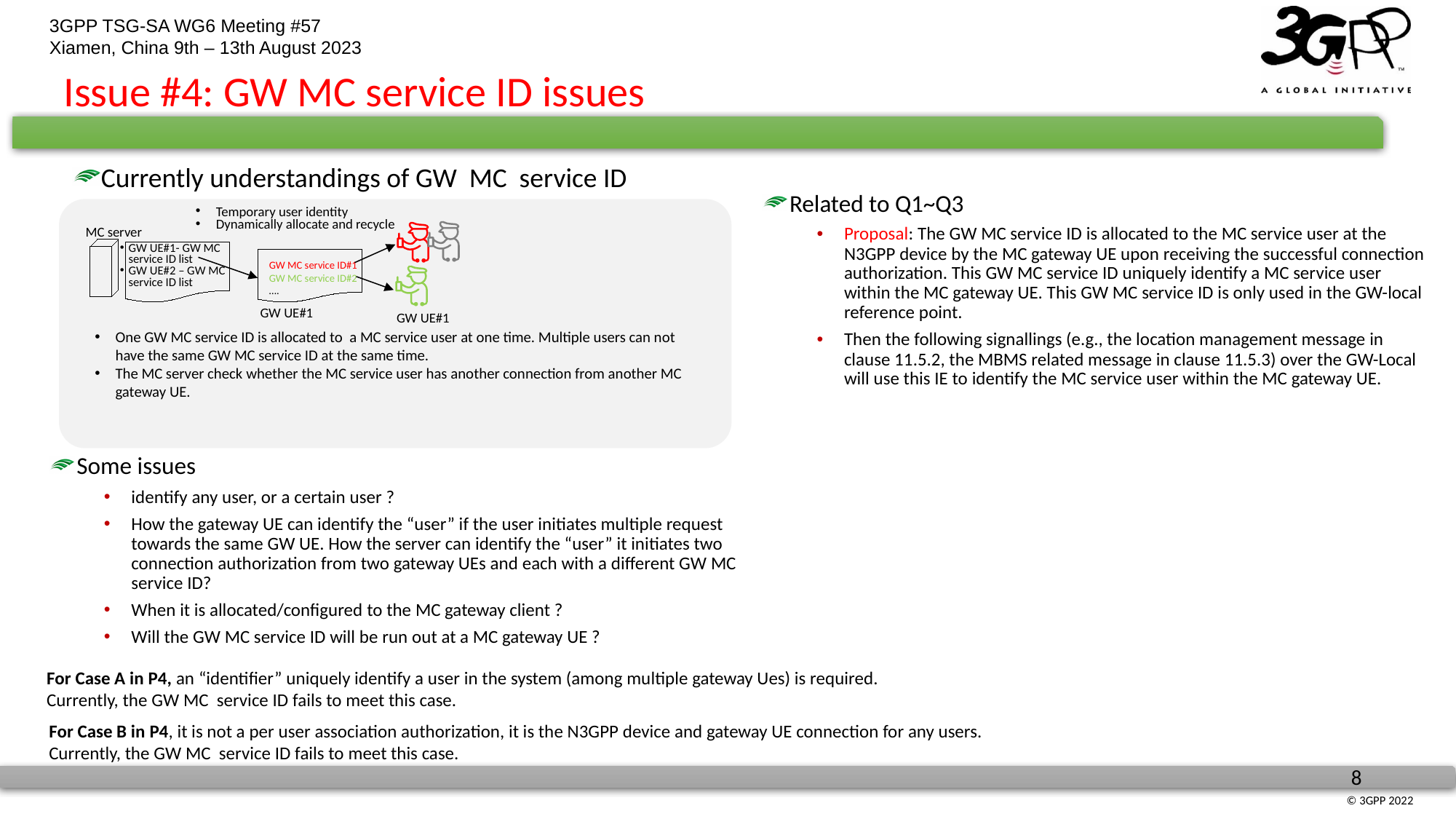

# Issue #4: GW MC service ID issues
Currently understandings of GW  MC  service ID
Related to Q1~Q3
Proposal: The GW MC service ID is allocated to the MC service user at the N3GPP device by the MC gateway UE upon receiving the successful connection authorization. This GW MC service ID uniquely identify a MC service user within the MC gateway UE. This GW MC service ID is only used in the GW-local reference point.
Then the following signallings (e.g., the location management message in clause 11.5.2, the MBMS related message in clause 11.5.3) over the GW-Local will use this IE to identify the MC service user within the MC gateway UE.

Temporary user identity
Dynamically allocate and recycle

MC server

GW UE#1- GW MC service ID list
GW UE#2 – GW MC service ID list

GW MC service ID#1
GW MC service ID#2
….

GW UE#1
GW UE#1
One GW MC service ID is allocated to  a MC service user at one time. Multiple users can not have the same GW MC service ID at the same time.
The MC server check whether the MC service user has another connection from another MC gateway UE.

Some issues
identify any user, or a certain user ?
How the gateway UE can identify the “user” if the user initiates multiple request towards the same GW UE. How the server can identify the “user” it initiates two connection authorization from two gateway UEs and each with a different GW MC service ID?
When it is allocated/configured to the MC gateway client ?
Will the GW MC service ID will be run out at a MC gateway UE ?
For Case A in P4, an “identifier” uniquely identify a user in the system (among multiple gateway Ues) is required.
Currently, the GW MC  service ID fails to meet this case.
For Case B in P4, it is not a per user association authorization, it is the N3GPP device and gateway UE connection for any users.
Currently, the GW MC  service ID fails to meet this case.